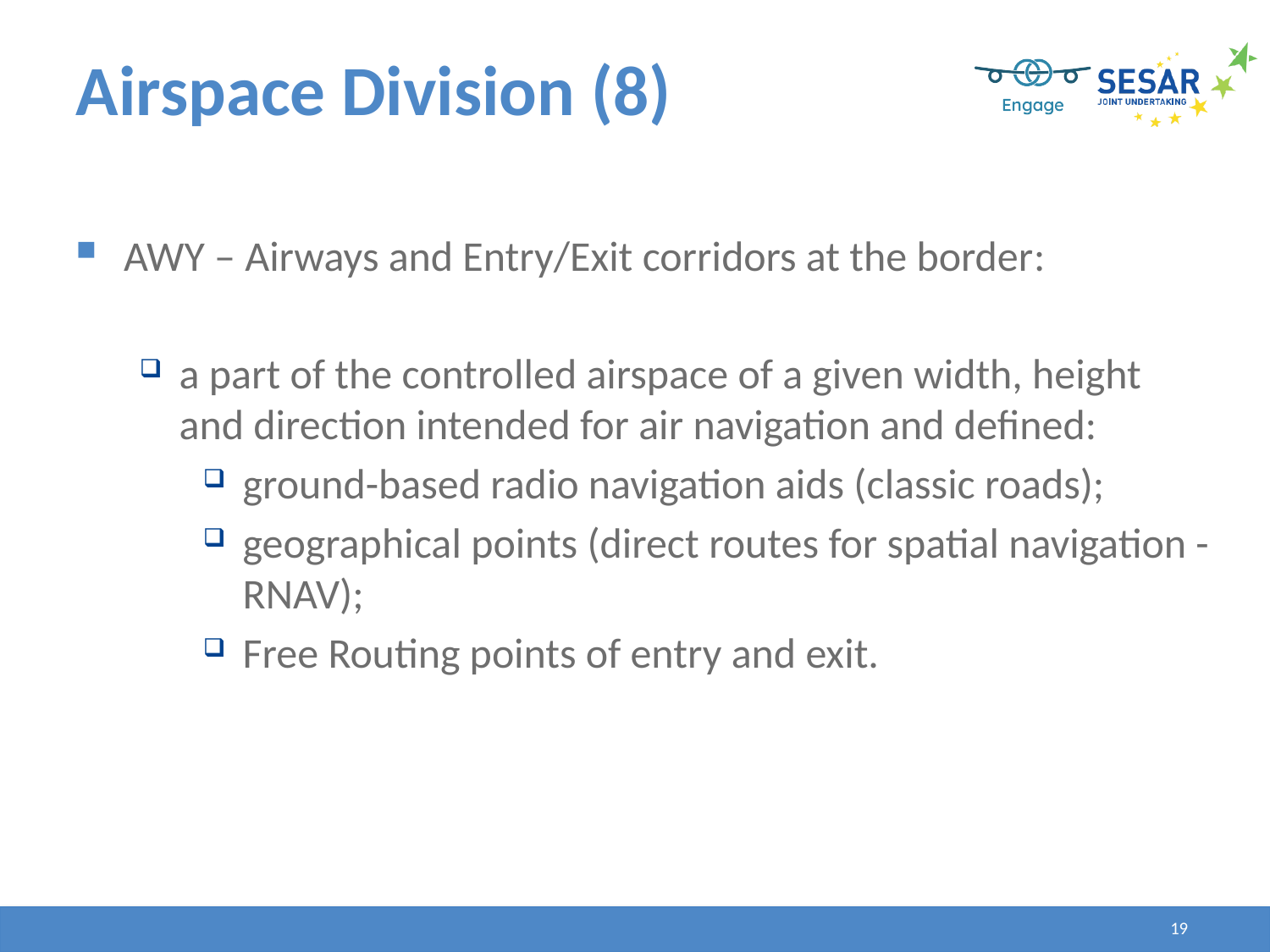

Airspace Division (8)
AWY – Airways and Entry/Exit corridors at the border:

a part of the controlled airspace of a given width, height and direction intended for air navigation and defined:
ground-based radio navigation aids (classic roads);
geographical points (direct routes for spatial navigation - RNAV);
Free Routing points of entry and exit.
19